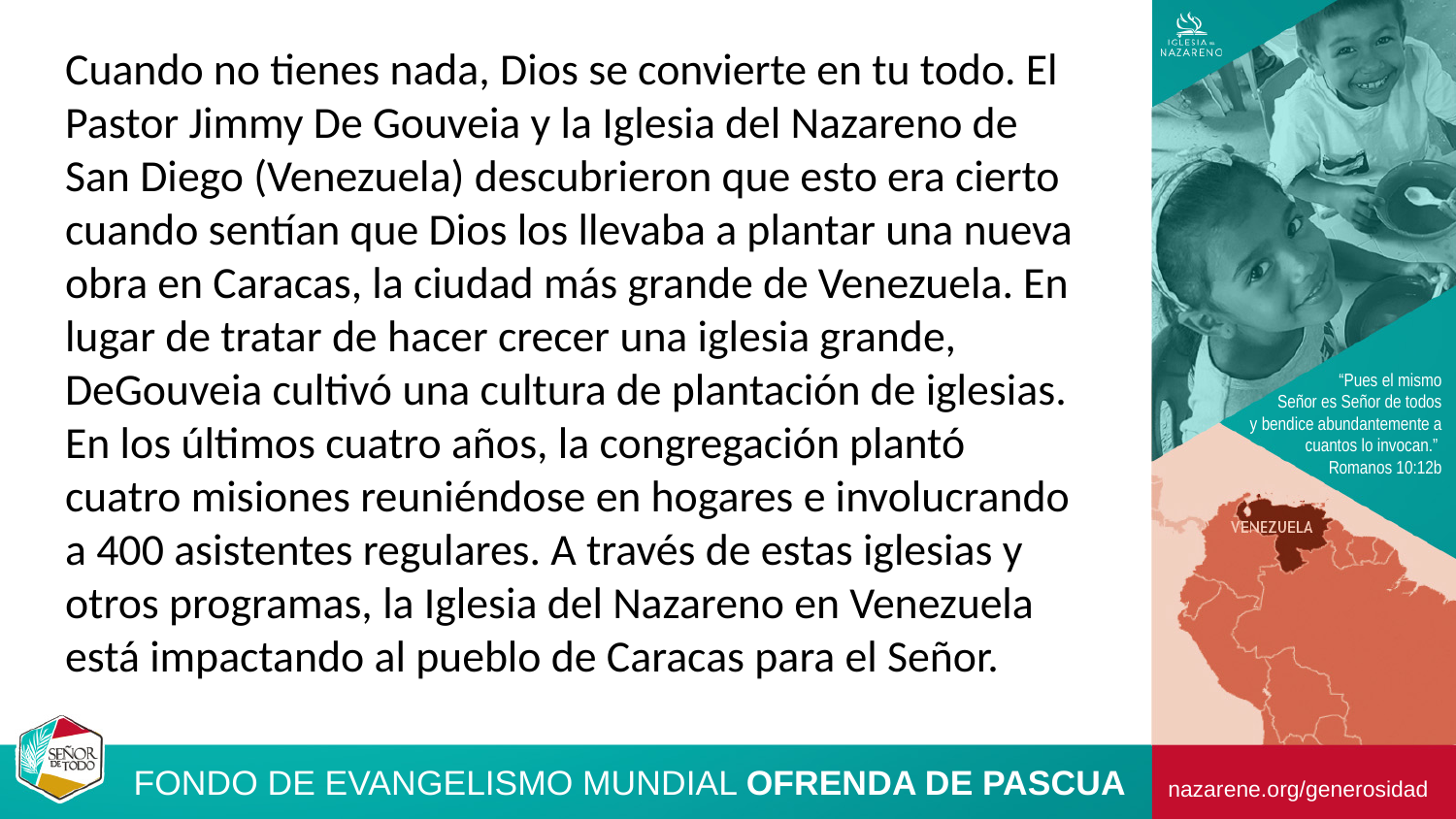

Cuando no tienes nada, Dios se convierte en tu todo. El Pastor Jimmy De Gouveia y la Iglesia del Nazareno de San Diego (Venezuela) descubrieron que esto era cierto cuando sentían que Dios los llevaba a plantar una nueva obra en Caracas, la ciudad más grande de Venezuela. En lugar de tratar de hacer crecer una iglesia grande, DeGouveia cultivó una cultura de plantación de iglesias. En los últimos cuatro años, la congregación plantó cuatro misiones reuniéndose en hogares e involucrando a 400 asistentes regulares. A través de estas iglesias y otros programas, la Iglesia del Nazareno en Venezuela está impactando al pueblo de Caracas para el Señor.
“Pues el mismo
Señor es Señor de todos
y bendice abundantemente a
cuantos lo invocan.”
Romanos 10:12b
Fondo de Evangelismo Mundial Ofrenda de Pascua
nazarene.org/generosidad